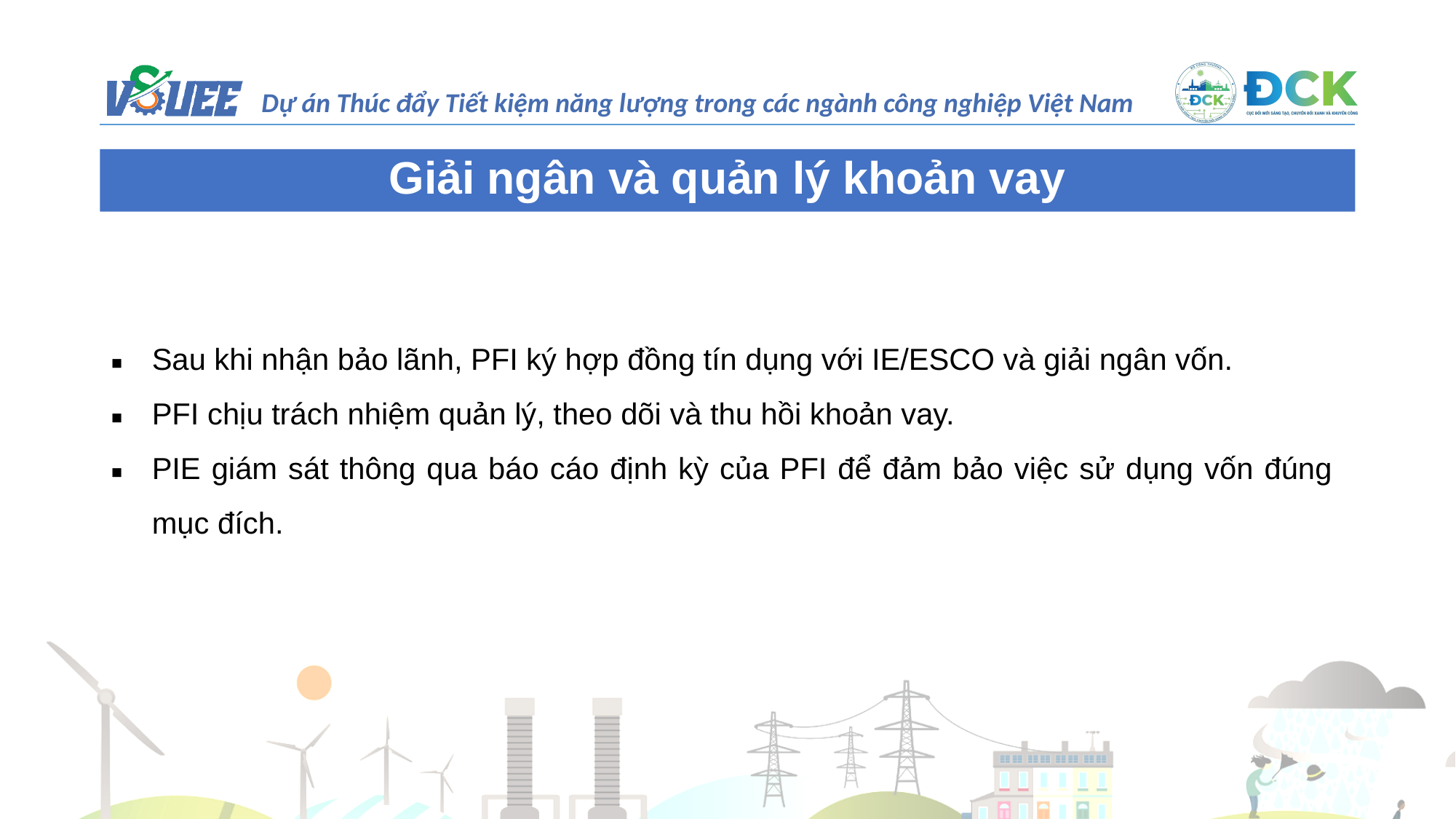

Giải ngân và quản lý khoản vay
Sau khi nhận bảo lãnh, PFI ký hợp đồng tín dụng với IE/ESCO và giải ngân vốn.
PFI chịu trách nhiệm quản lý, theo dõi và thu hồi khoản vay.
PIE giám sát thông qua báo cáo định kỳ của PFI để đảm bảo việc sử dụng vốn đúng mục đích.